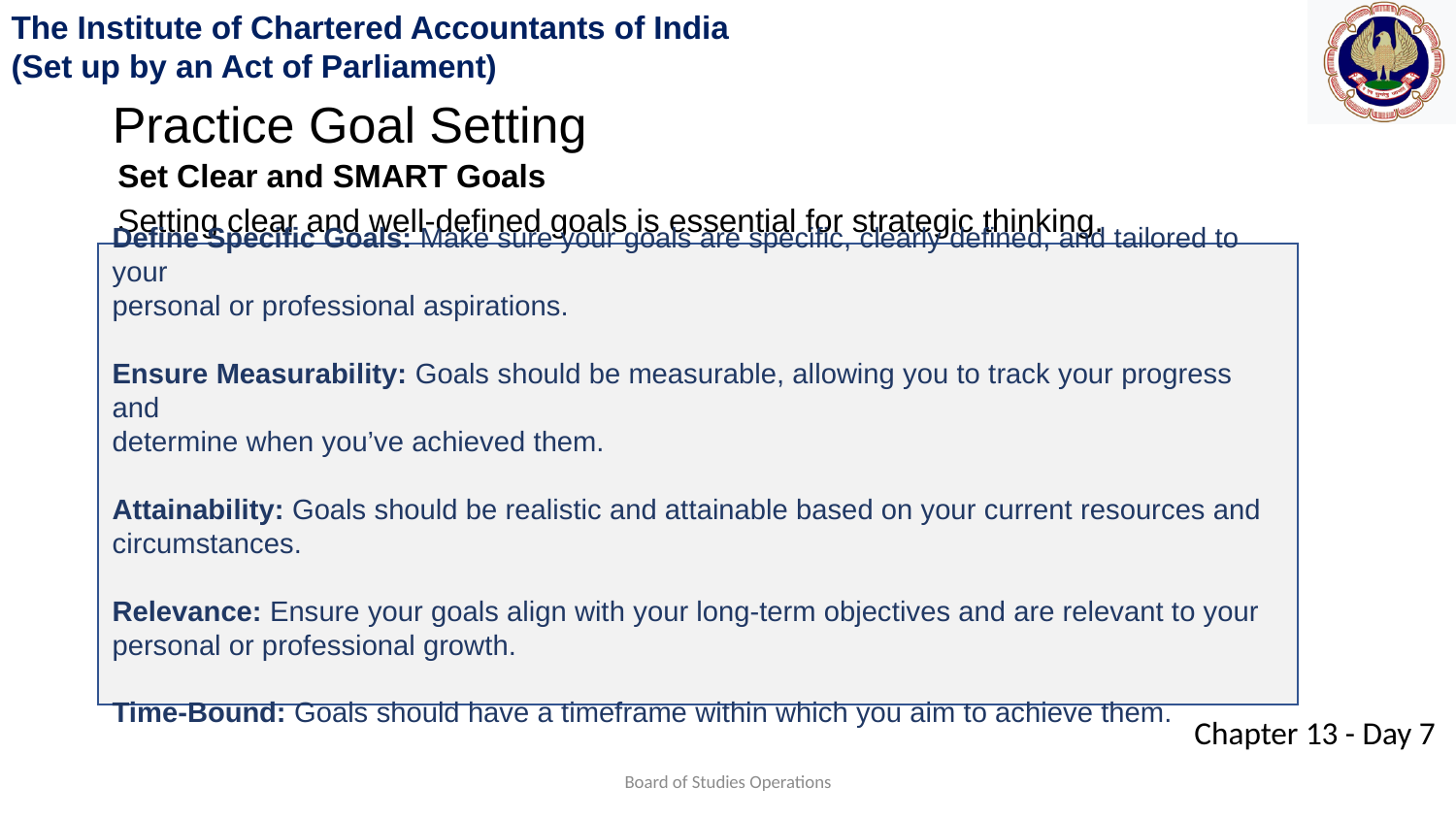

Practice Goal Setting
Set Clear and SMART Goals
Setting clear and well-defined goals is essential for strategic thinking.
Define Specific Goals: Make sure your goals are specific, clearly defined, and tailored to your
personal or professional aspirations.

Ensure Measurability: Goals should be measurable, allowing you to track your progress and
determine when you’ve achieved them.

Attainability: Goals should be realistic and attainable based on your current resources and
circumstances.

Relevance: Ensure your goals align with your long-term objectives and are relevant to your
personal or professional growth.

Time-Bound: Goals should have a timeframe within which you aim to achieve them.
Board of Studies Operations